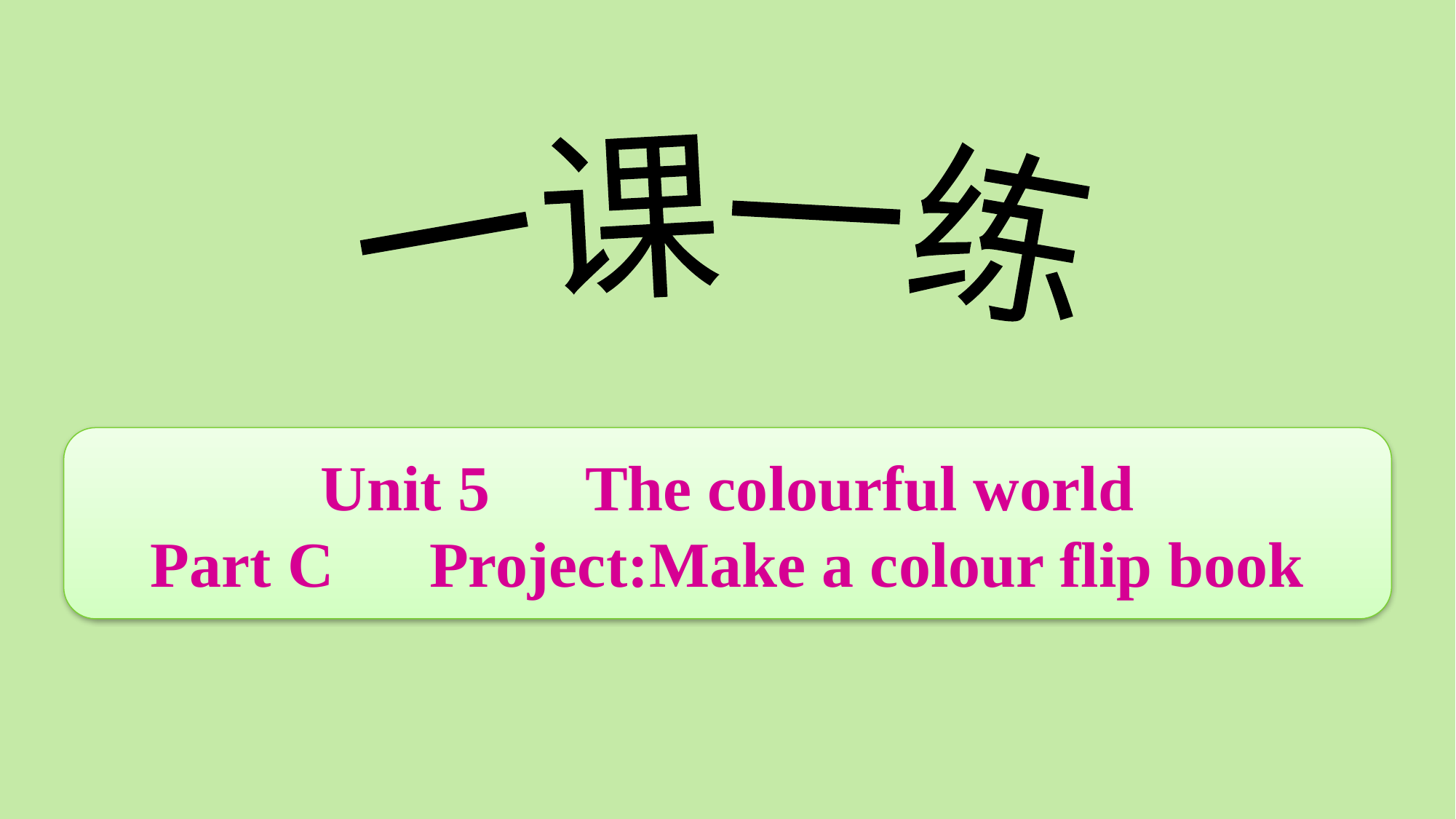

Unit 5　The colourful world
Part C　Project:Make a colour flip book